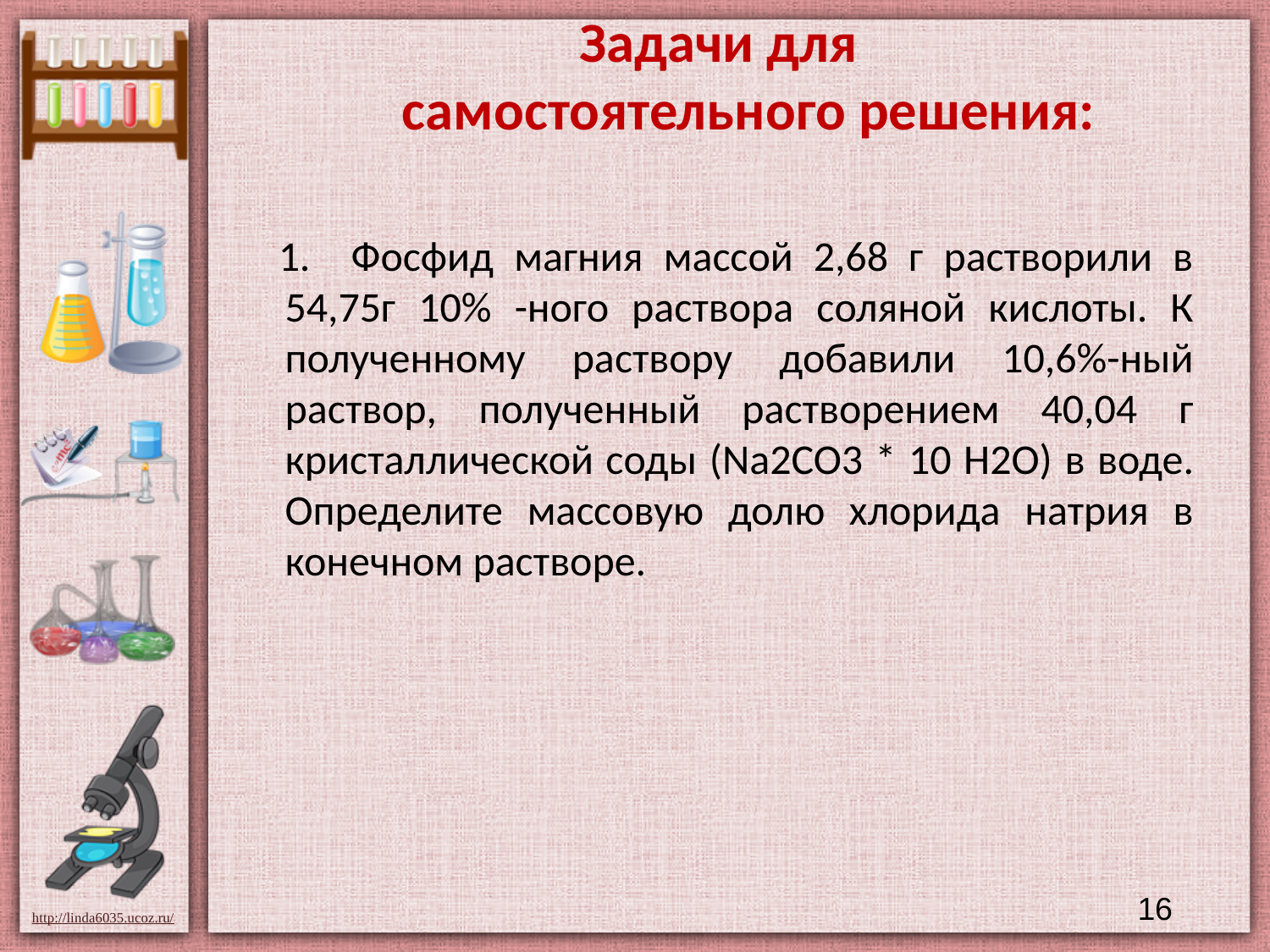

# Задачи для самостоятельного решения:
  1.  Фосфид магния массой 2,68 г растворили в 54,75г 10% -ного раствора соляной кислоты. К полученному раствору добавили 10,6%-ный раствор, полученный растворением 40,04 г кристаллической соды (Na2CO3 * 10 H2O) в воде. Определите массовую долю хлорида натрия в конечном растворе.
16